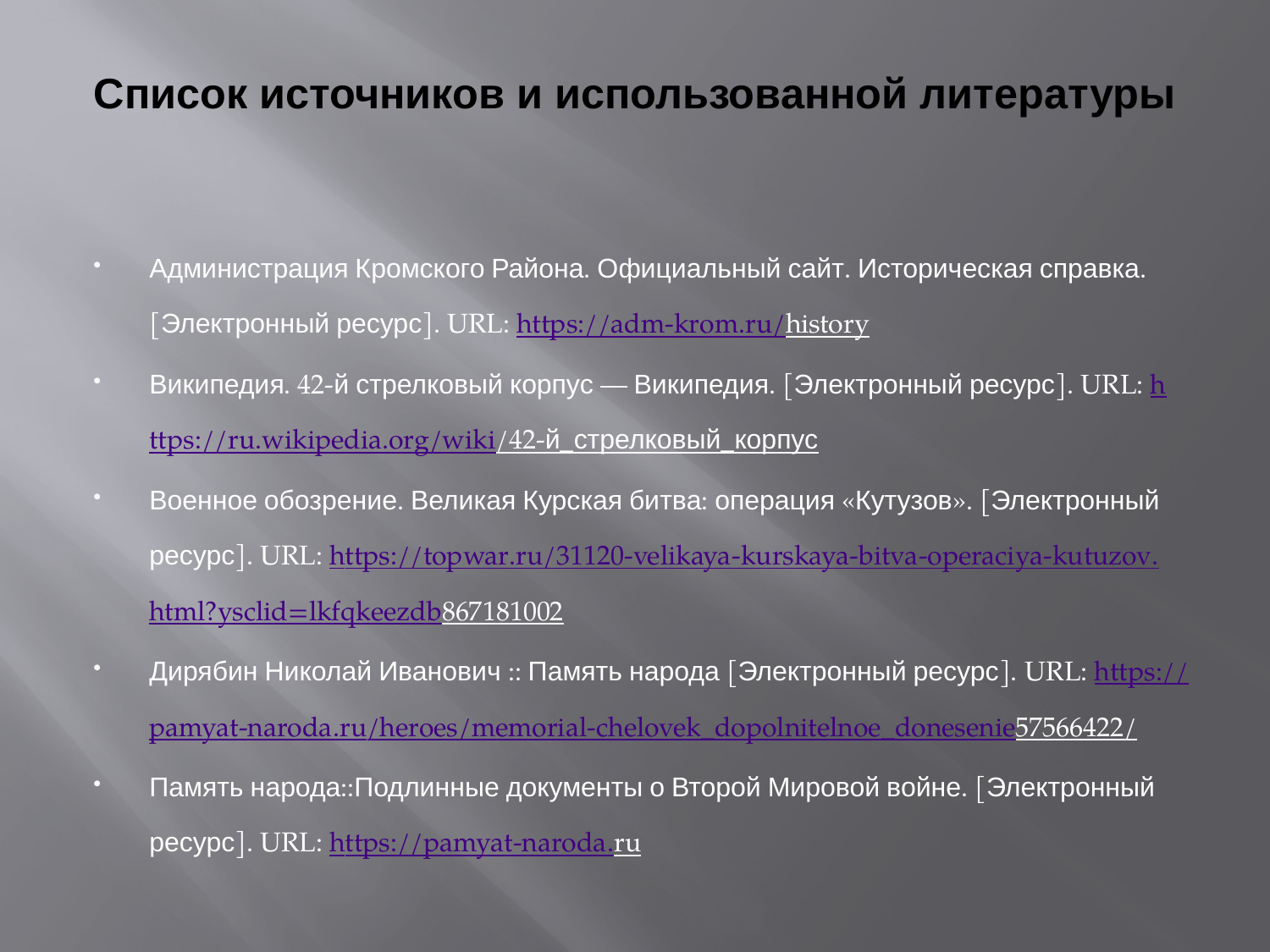

# Список источников и использованной литературы
Администрация Кромского Района. Официальный сайт. Историческая справка. [Электронный ресурс]. URL: https://adm-krom.ru/history
Википедия. 42-й стрелковый корпус — Википедия. [Электронный ресурс]. URL: https://ru.wikipedia.org/wiki/42-й_стрелковый_корпус
Военное обозрение. Великая Курская битва: операция «Кутузов». [Электронный ресурс]. URL: https://topwar.ru/31120-velikaya-kurskaya-bitva-operaciya-kutuzov.html?ysclid=lkfqkeezdb867181002
Дирябин Николай Иванович :: Память народа [Электронный ресурс]. URL: https://pamyat-naroda.ru/heroes/memorial-chelovek_dopolnitelnoe_donesenie57566422/
Память народа::Подлинные документы о Второй Мировой войне. [Электронный ресурс]. URL: https://pamyat-naroda.ru